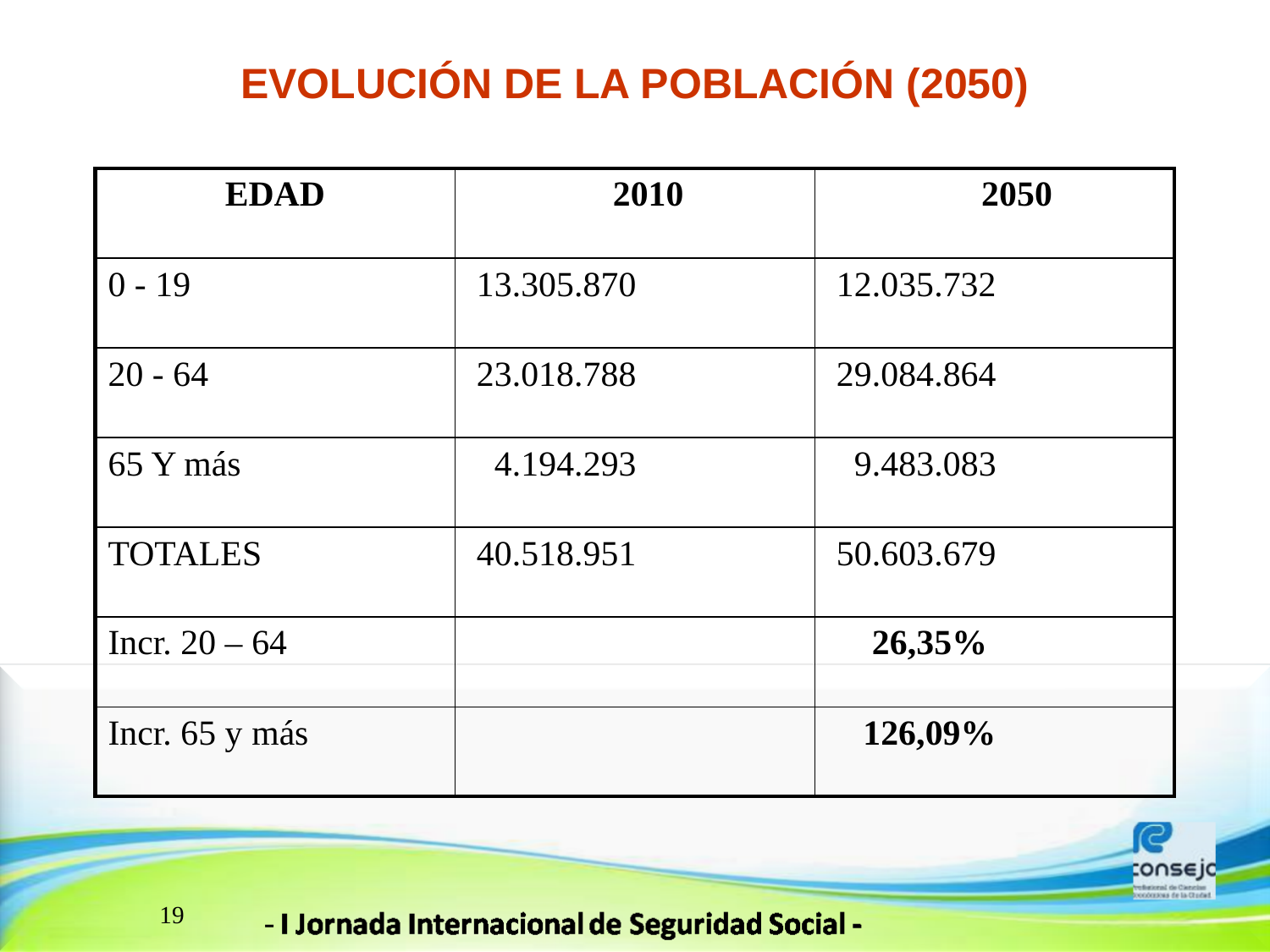

# EVOLUCIÓN DE LA POBLACIÓN (2050)
| EDAD | 2010 | 2050 |
| --- | --- | --- |
| 0 - 19 | 13.305.870 | 12.035.732 |
| 20 - 64 | 23.018.788 | 29.084.864 |
| 65 Y más | 4.194.293 | 9.483.083 |
| TOTALES | 40.518.951 | 50.603.679 |
| Incr. 20 – 64 |  | 26,35% |
| Incr. 65 y más |  | 126,09% |
19